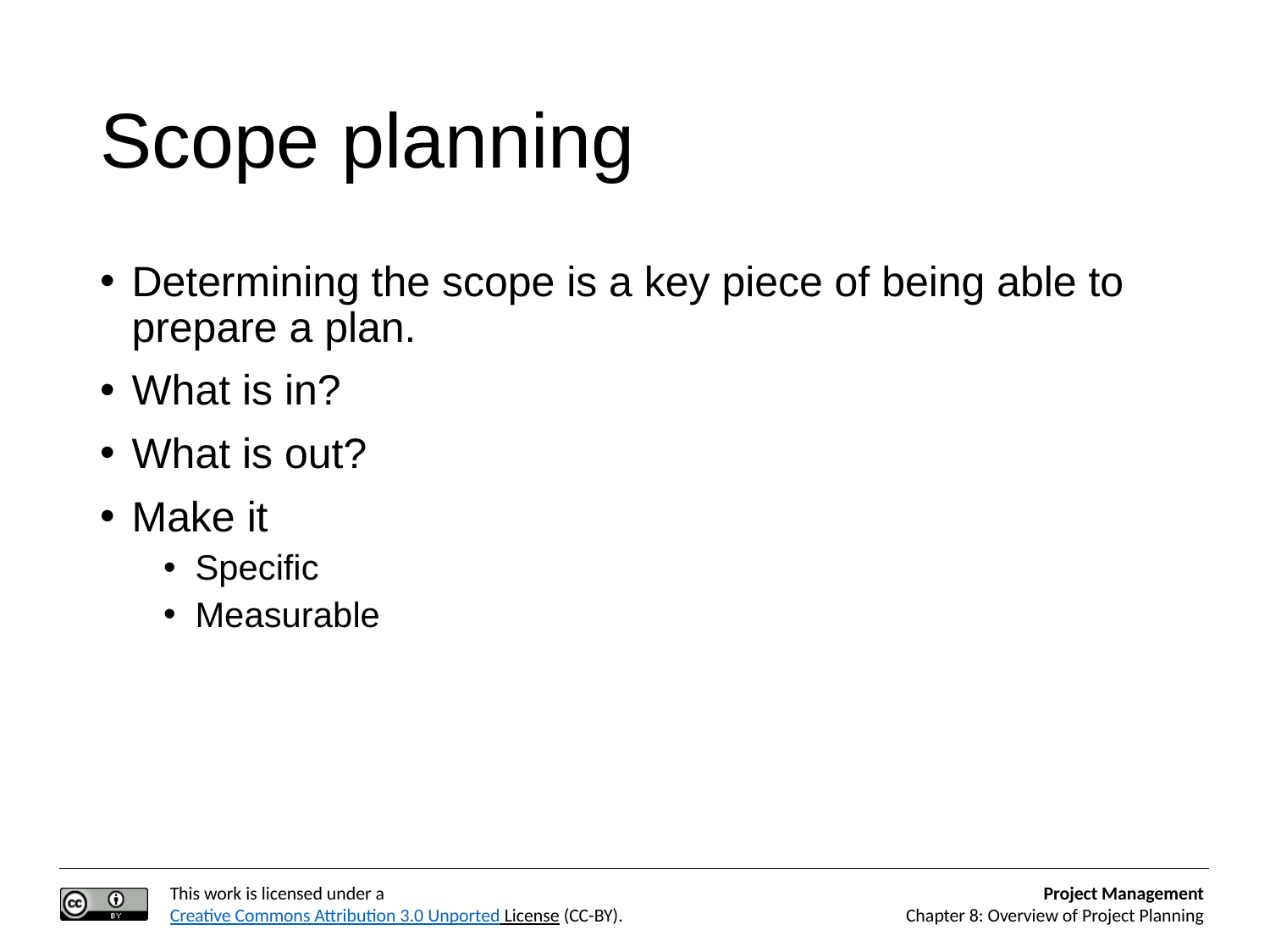

# Scope planning
Determining the scope is a key piece of being able to prepare a plan.
What is in?
What is out?
Make it
Specific
Measurable